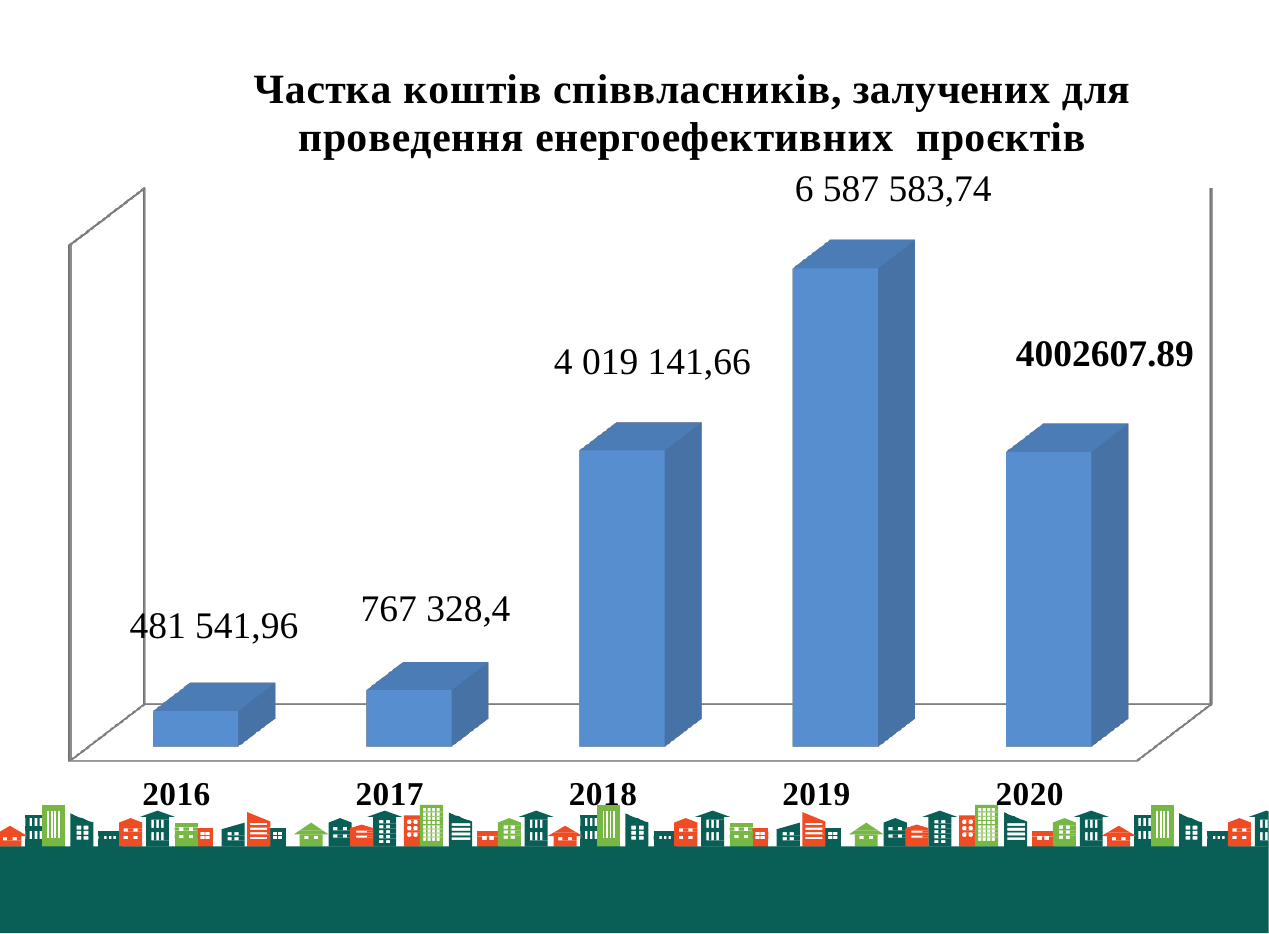

[unsupported chart]

1 рік
-5 років
2-3 роки
до 10 років